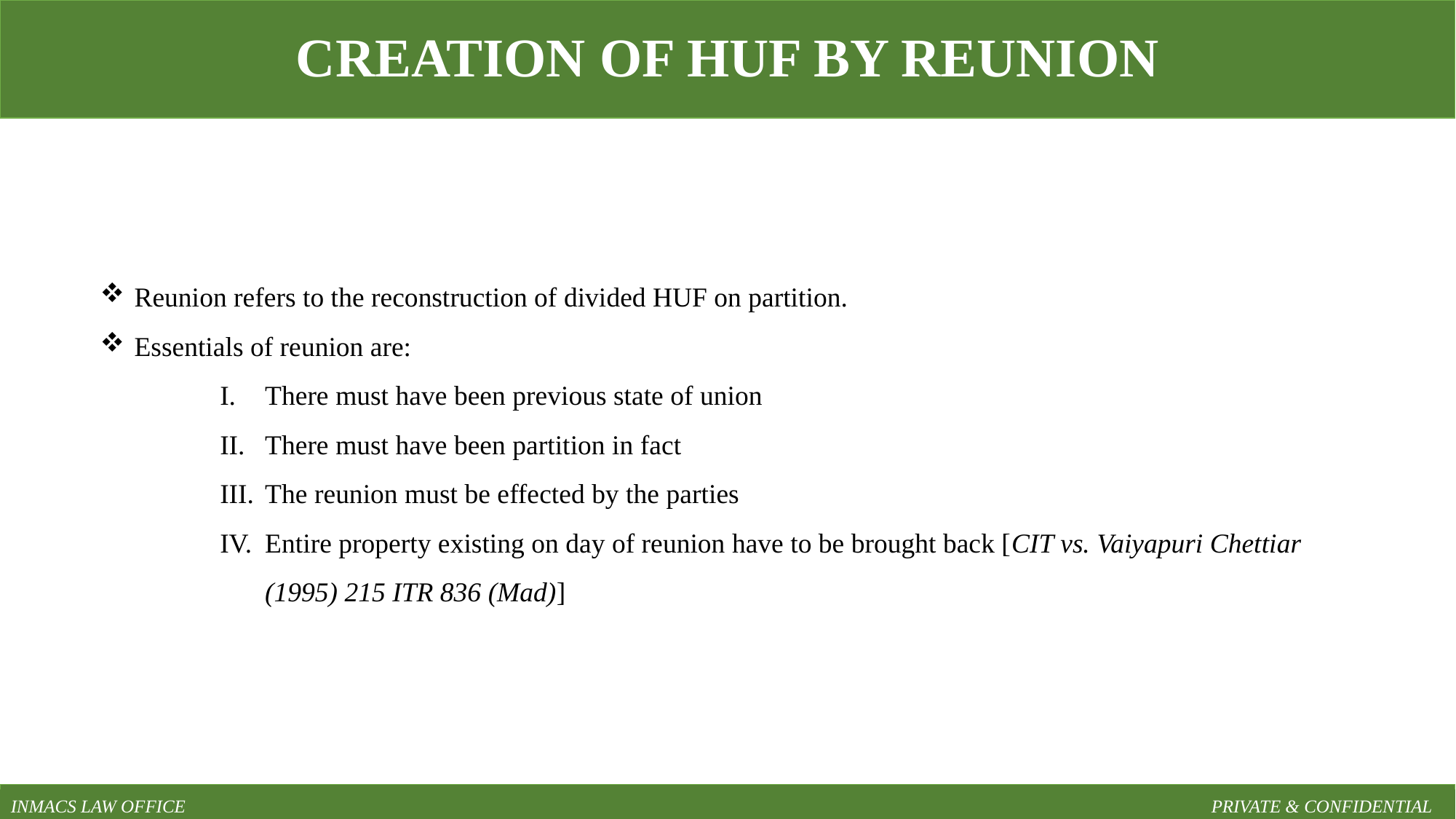

CREATION OF HUF BY REUNION
Reunion refers to the reconstruction of divided HUF on partition.
Essentials of reunion are:
There must have been previous state of union
There must have been partition in fact
The reunion must be effected by the parties
Entire property existing on day of reunion have to be brought back [CIT vs. Vaiyapuri Chettiar (1995) 215 ITR 836 (Mad)]

INMACS LAW OFFICE										PRIVATE & CONFIDENTIAL